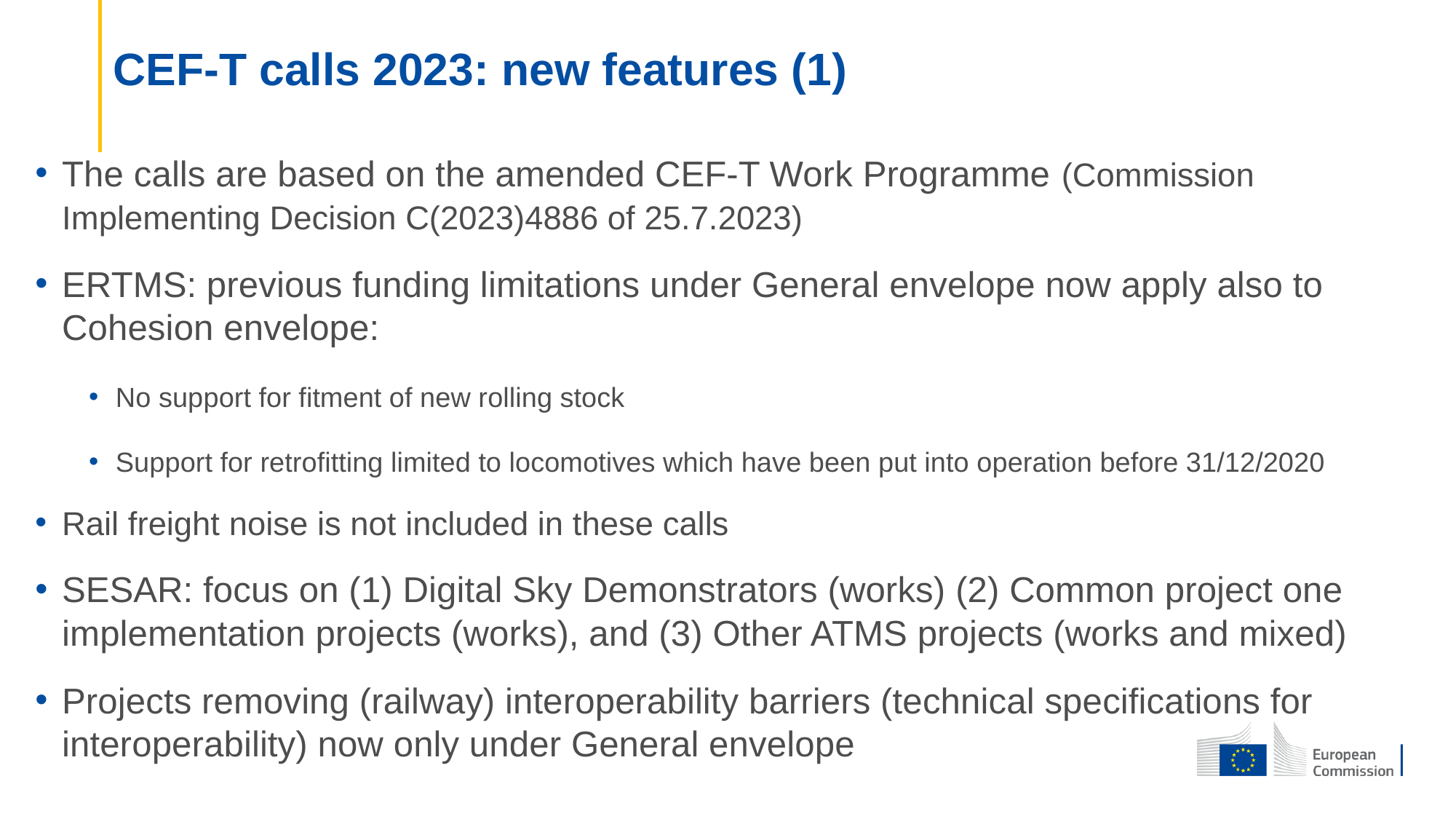

# CEF-T calls 2023: new features (1)
The calls are based on the amended CEF-T Work Programme (Commission Implementing Decision C(2023)4886 of 25.7.2023)
ERTMS: previous funding limitations under General envelope now apply also to Cohesion envelope:
No support for fitment of new rolling stock
Support for retrofitting limited to locomotives which have been put into operation before 31/12/2020
Rail freight noise is not included in these calls
SESAR: focus on (1) Digital Sky Demonstrators (works) (2) Common project one implementation projects (works), and (3) Other ATMS projects (works and mixed)
Projects removing (railway) interoperability barriers (technical specifications for interoperability) now only under General envelope